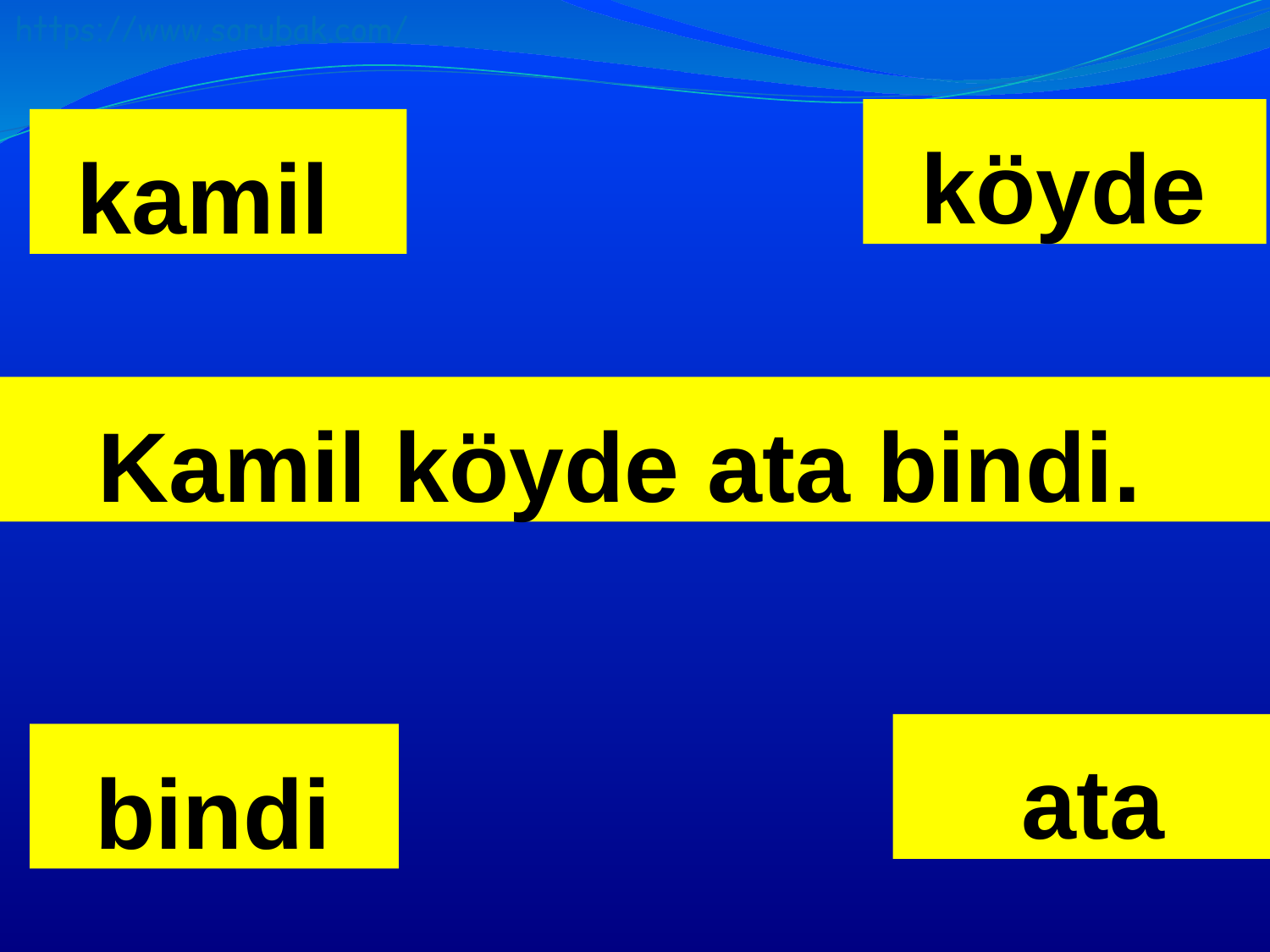

https://www.sorubak.com/
köyde
# kamil
Kamil köyde ata bindi.
ata
bindi